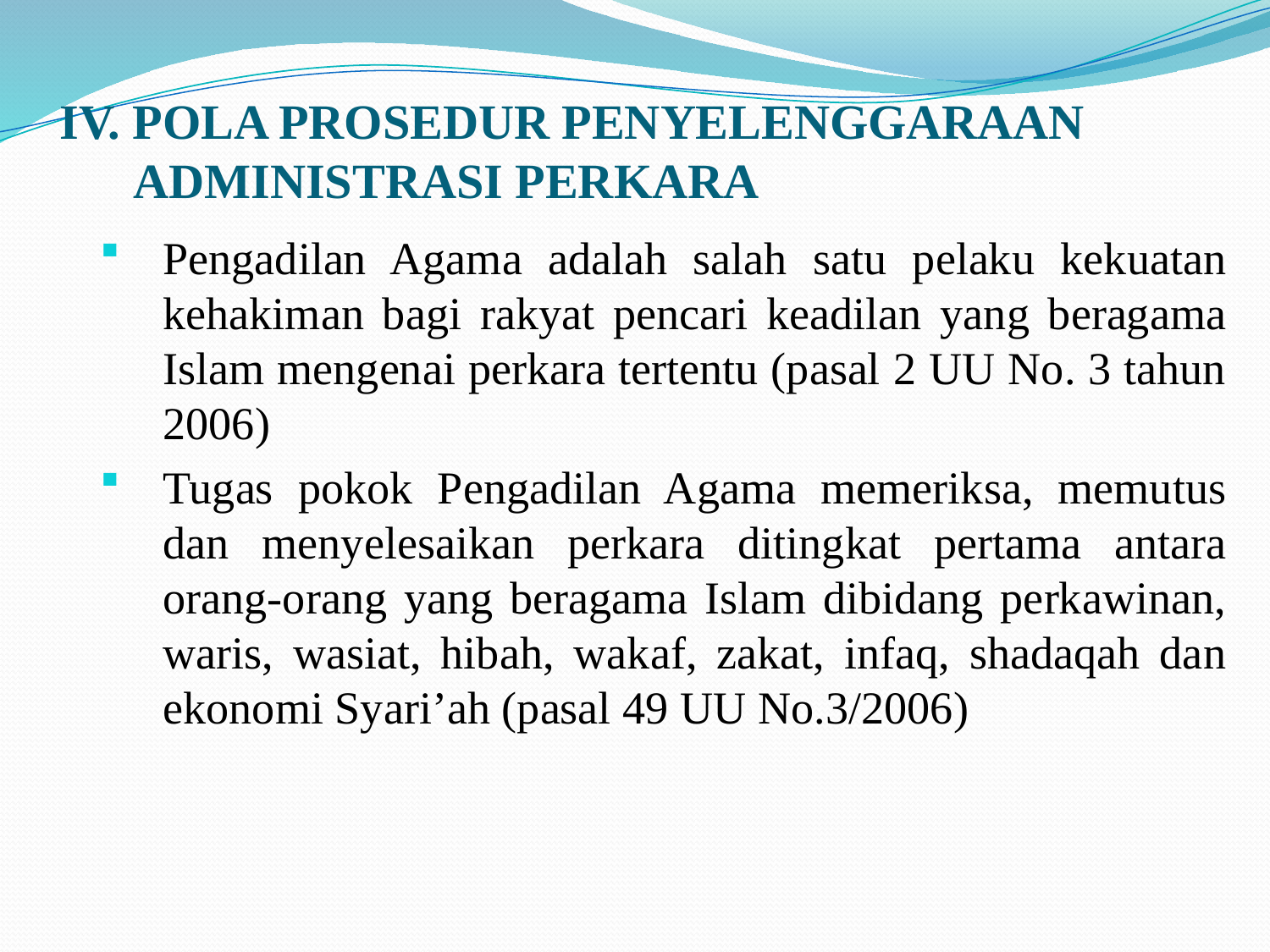

# IV. POLA PROSEDUR PENYELENGGARAAN ADMINISTRASI PERKARA
Pengadilan Agama adalah salah satu pelaku kekuatan kehakiman bagi rakyat pencari keadilan yang beragama Islam mengenai perkara tertentu (pasal 2 UU No. 3 tahun 2006)
Tugas pokok Pengadilan Agama memeriksa, memutus dan menyelesaikan perkara ditingkat pertama antara orang-orang yang beragama Islam dibidang perkawinan, waris, wasiat, hibah, wakaf, zakat, infaq, shadaqah dan ekonomi Syari’ah (pasal 49 UU No.3/2006)